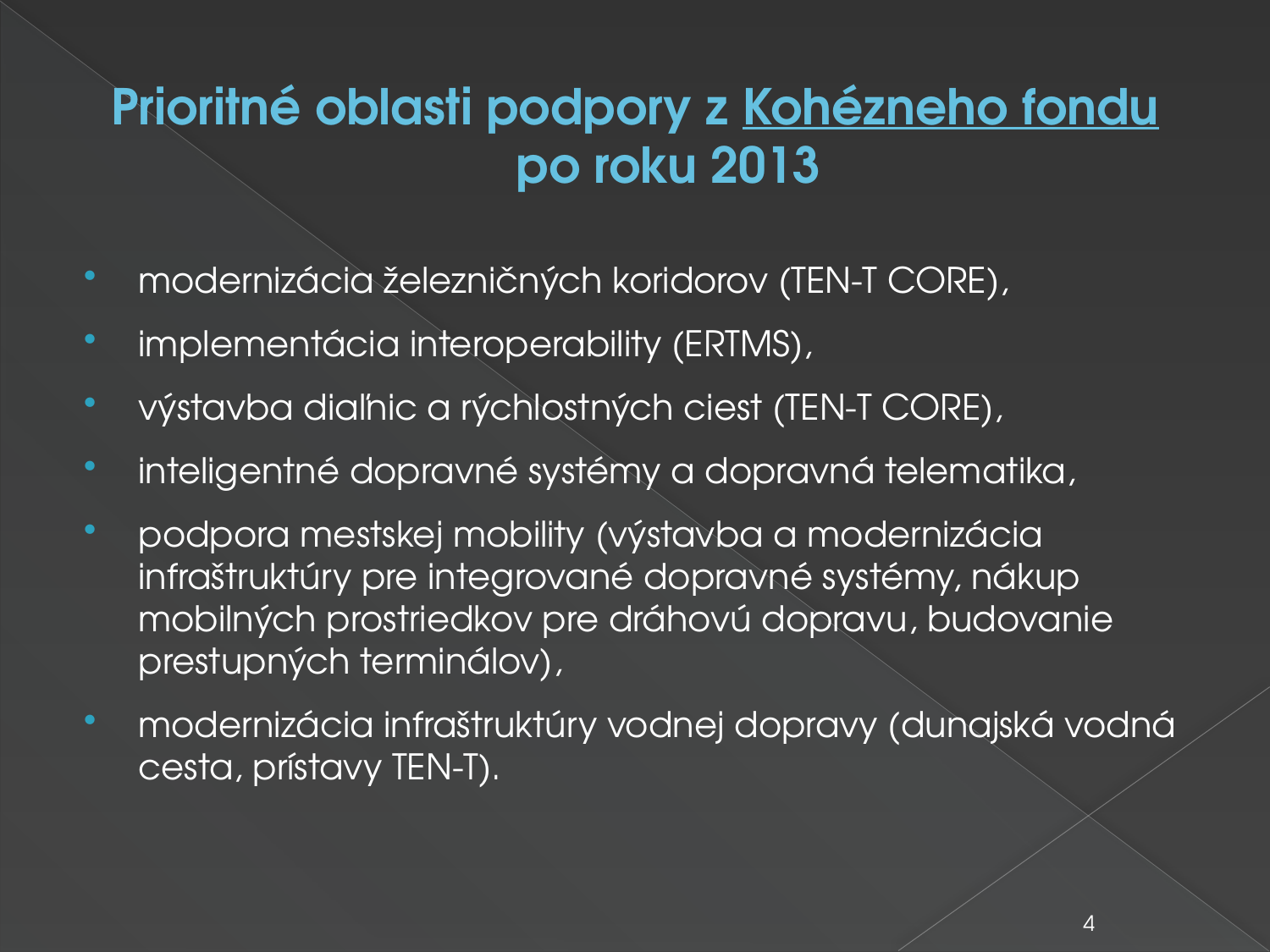

# Prioritné oblasti podpory z Kohézneho fondu po roku 2013
modernizácia železničných koridorov (TEN-T CORE),
implementácia interoperability (ERTMS),
výstavba diaľnic a rýchlostných ciest (TEN-T CORE),
inteligentné dopravné systémy a dopravná telematika,
podpora mestskej mobility (výstavba a modernizácia infraštruktúry pre integrované dopravné systémy, nákup mobilných prostriedkov pre dráhovú dopravu, budovanie prestupných terminálov),
modernizácia infraštruktúry vodnej dopravy (dunajská vodná cesta, prístavy TEN-T).

4